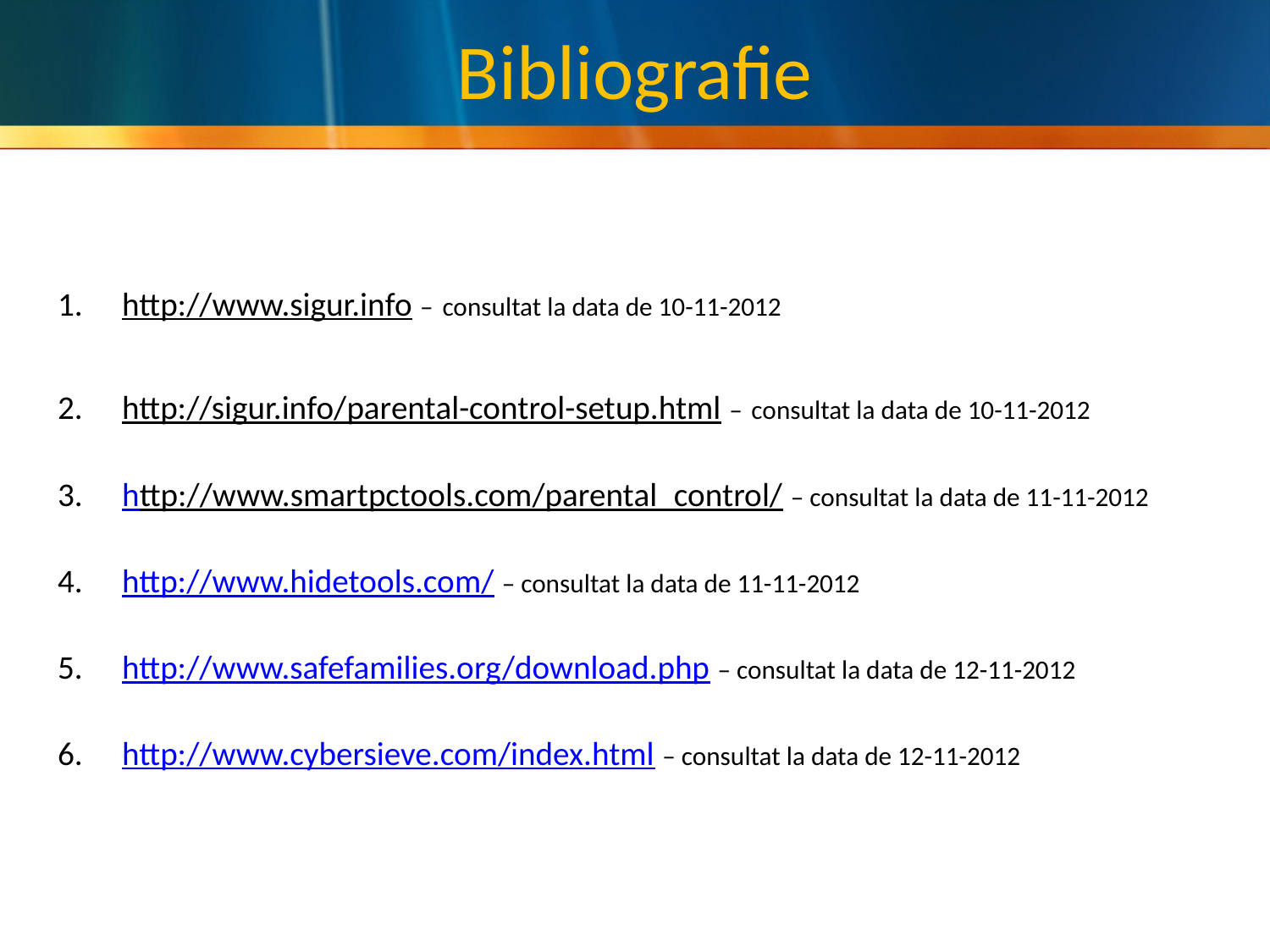

# Bibliografie
http://www.sigur.info – consultat la data de 10-11-2012
http://sigur.info/parental-control-setup.html – consultat la data de 10-11-2012
http://www.smartpctools.com/parental_control/ – consultat la data de 11-11-2012
http://www.hidetools.com/ – consultat la data de 11-11-2012
http://www.safefamilies.org/download.php – consultat la data de 12-11-2012
http://www.cybersieve.com/index.html – consultat la data de 12-11-2012